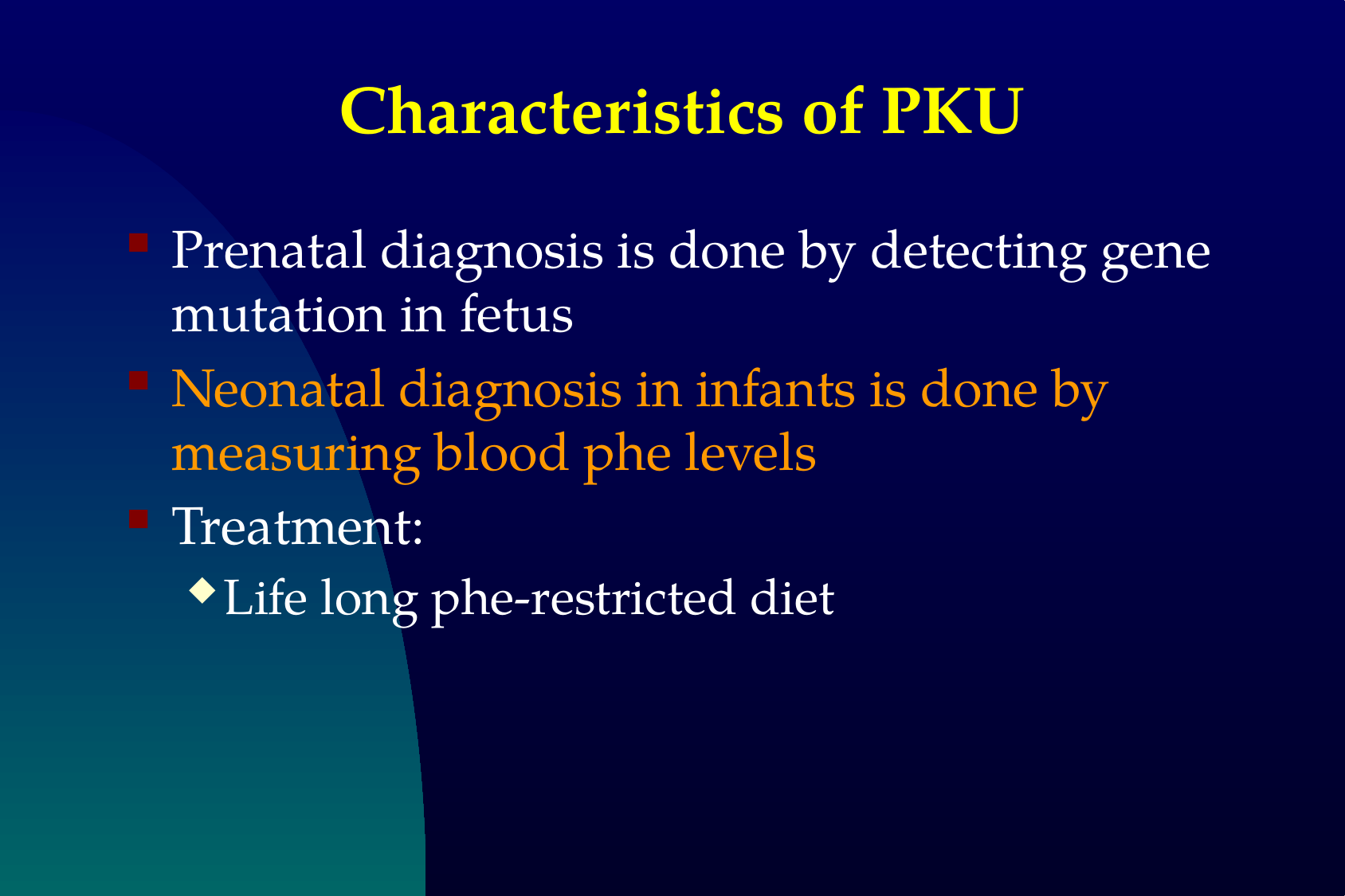

# Characteristics of PKU
Prenatal diagnosis is done by detecting gene mutation in fetus
Neonatal diagnosis in infants is done by measuring blood phe levels
Treatment:
Life long phe-restricted diet